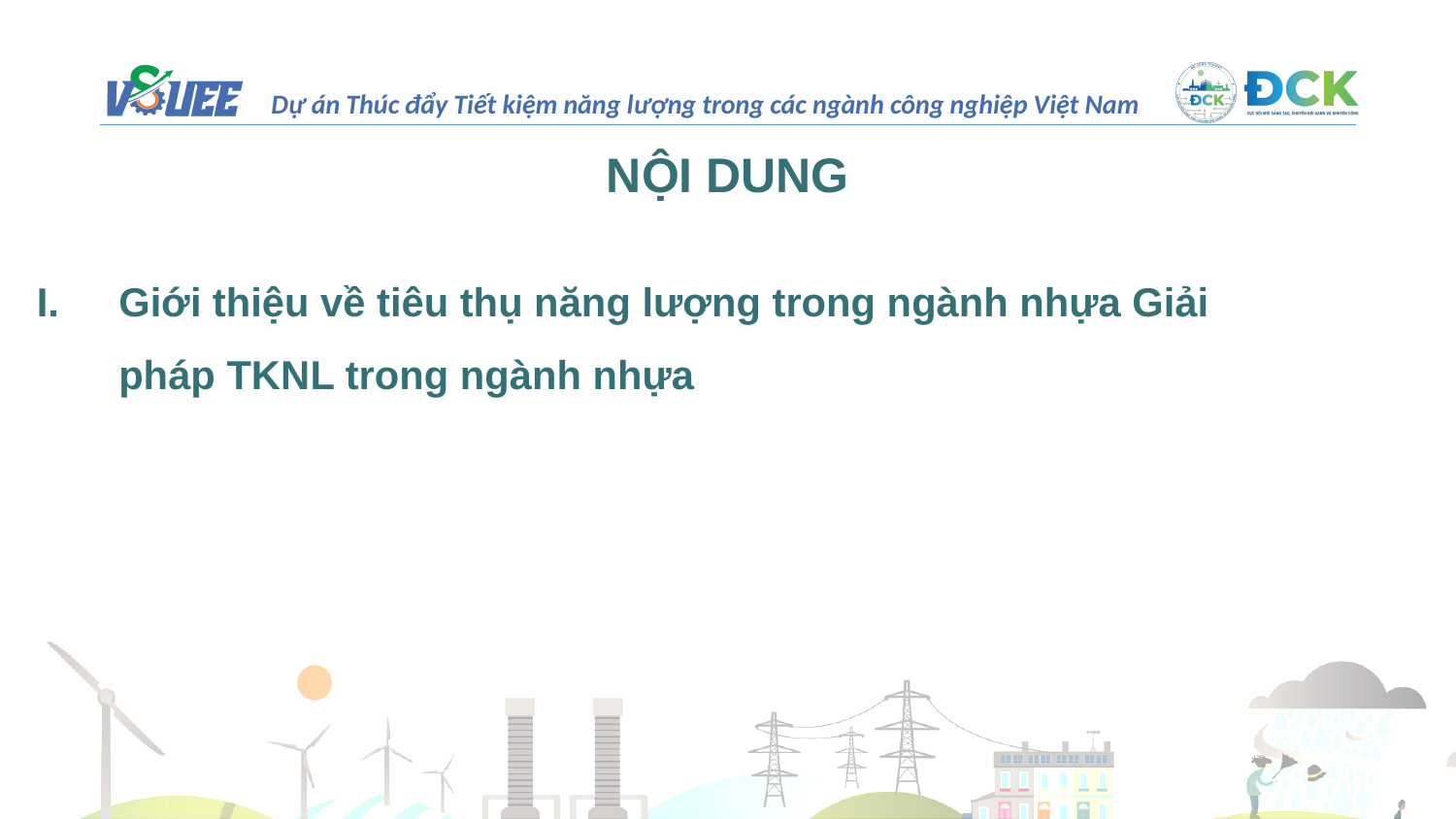

# NỘI DUNG
Giới thiệu về tiêu thụ năng lượng trong ngành nhựa Giải pháp TKNL trong ngành nhựa